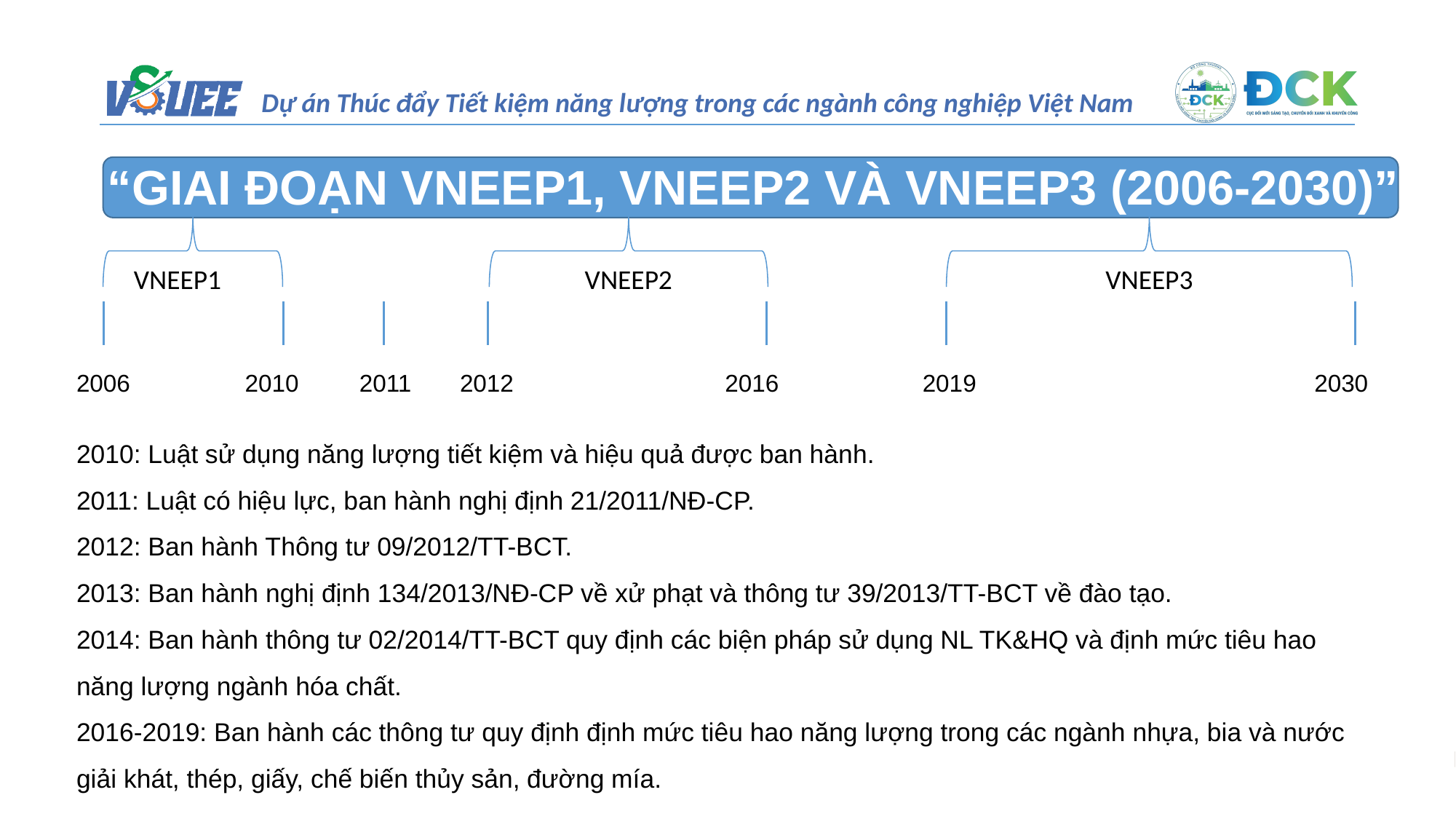

“GIAI ĐOẠN VNEEP1, VNEEP2 VÀ VNEEP3 (2006-2030)”

VNEEP1
VNEEP2
VNEEP3
2006
2010
2011
2012
2016
2019
2030
2010: Luật sử dụng năng lượng tiết kiệm và hiệu quả được ban hành.
2011: Luật có hiệu lực, ban hành nghị định 21/2011/NĐ-CP.
2012: Ban hành Thông tư 09/2012/TT-BCT.
2013: Ban hành nghị định 134/2013/NĐ-CP về xử phạt và thông tư 39/2013/TT-BCT về đào tạo.
2014: Ban hành thông tư 02/2014/TT-BCT quy định các biện pháp sử dụng NL TK&HQ và định mức tiêu hao năng lượng ngành hóa chất.
2016-2019: Ban hành các thông tư quy định định mức tiêu hao năng lượng trong các ngành nhựa, bia và nước giải khát, thép, giấy, chế biến thủy sản, đường mía.